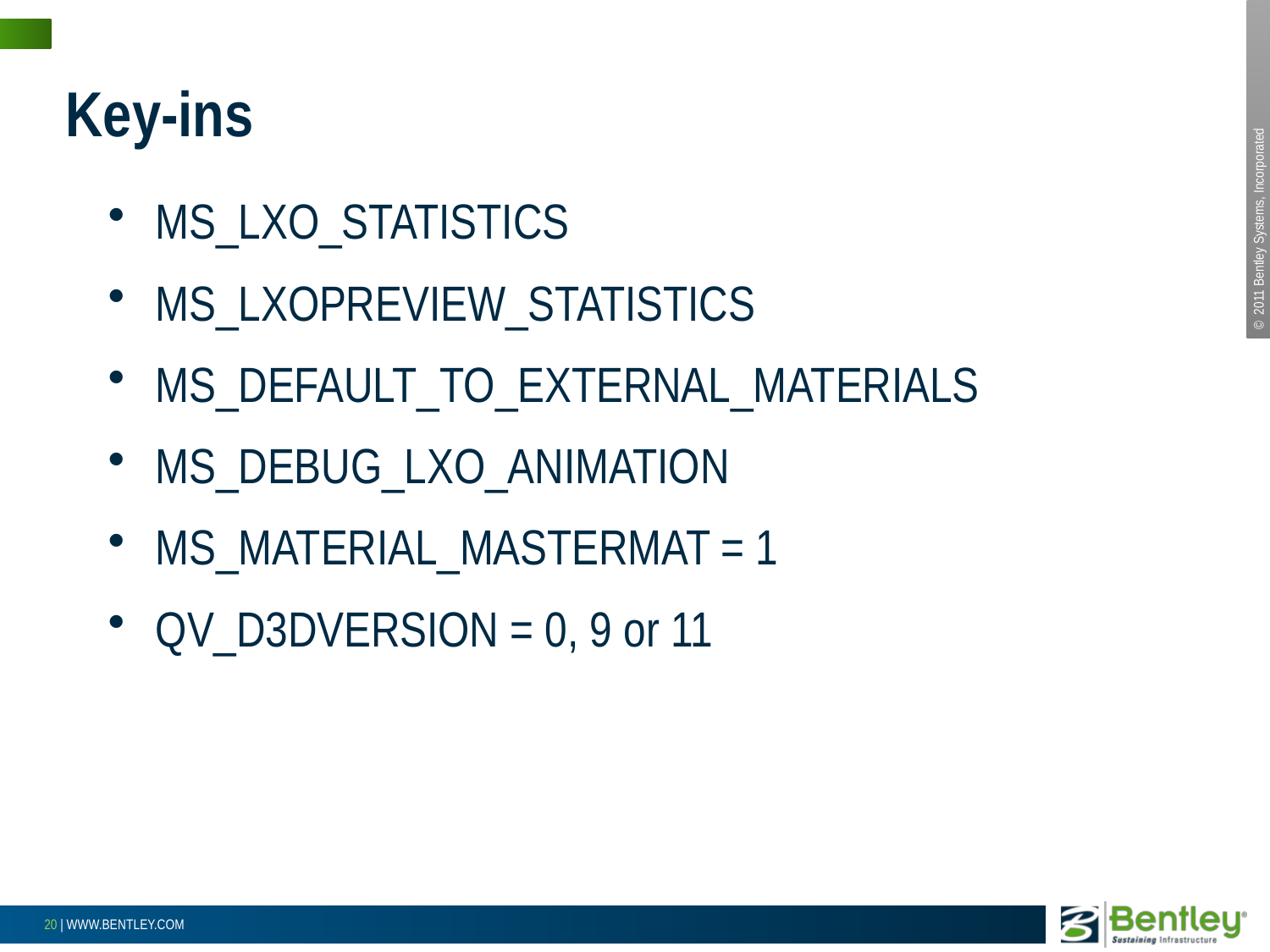

# Key-ins
MS_LXO_STATISTICS
MS_LXOPREVIEW_STATISTICS
MS_DEFAULT_TO_EXTERNAL_MATERIALS
MS_DEBUG_LXO_ANIMATION
MS_MATERIAL_MASTERMAT = 1
QV_D3DVERSION = 0, 9 or 11